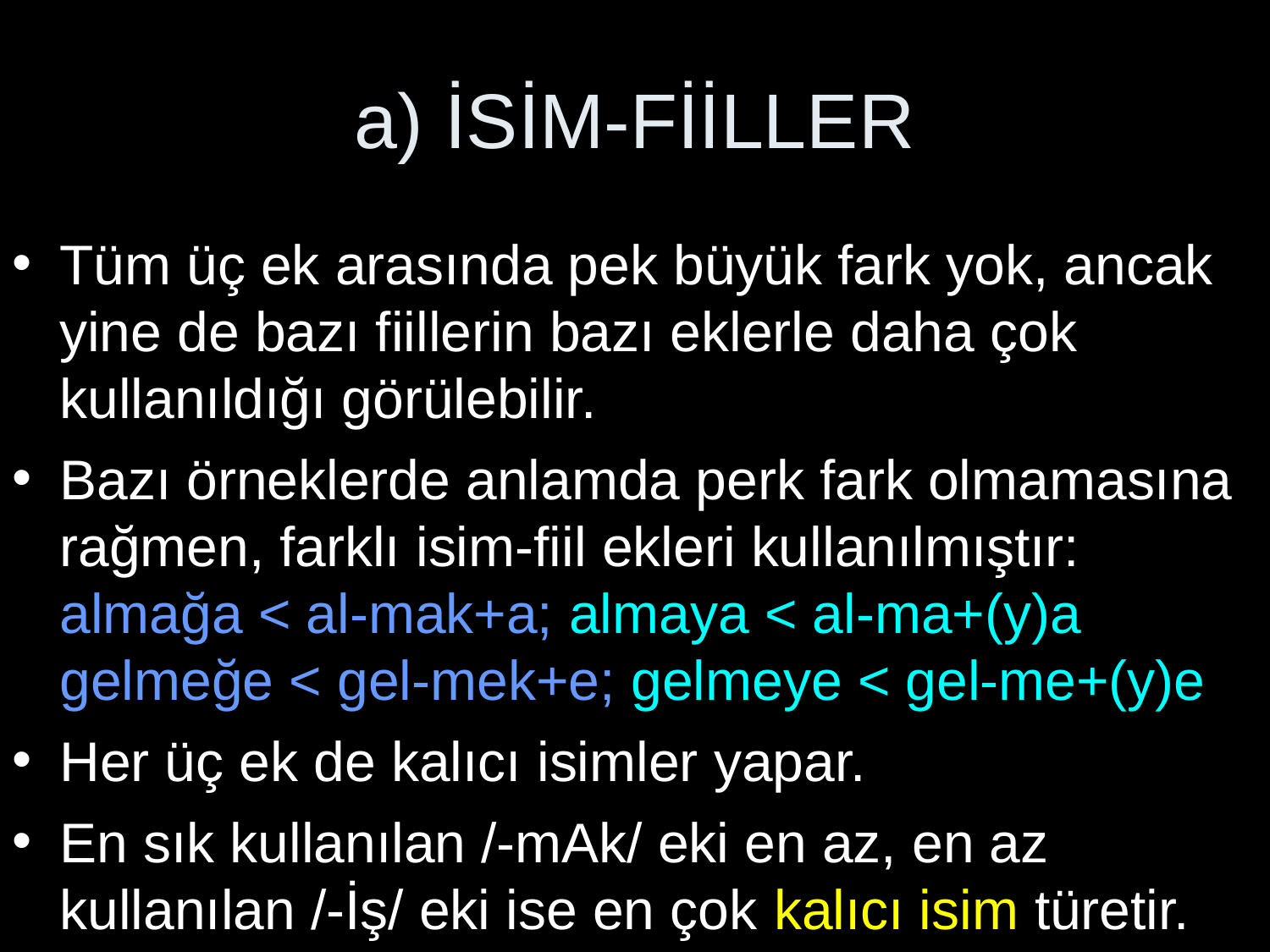

# a) İSİM-FİİLLER
Tüm üç ek arasında pek büyük fark yok, ancak yine de bazı fiillerin bazı eklerle daha çok kullanıldığı görülebilir.
Bazı örneklerde anlamda perk fark olmamasına rağmen, farklı isim-fiil ekleri kullanılmıştır:
almağa < al-mak+a; almaya < al-ma+(y)a
gelmeğe < gel-mek+e; gelmeye < gel-me+(y)e
Her üç ek de kalıcı isimler yapar.
En sık kullanılan /-mAk/ eki en az, en az kullanılan /-İş/ eki ise en çok kalıcı isim türetir.